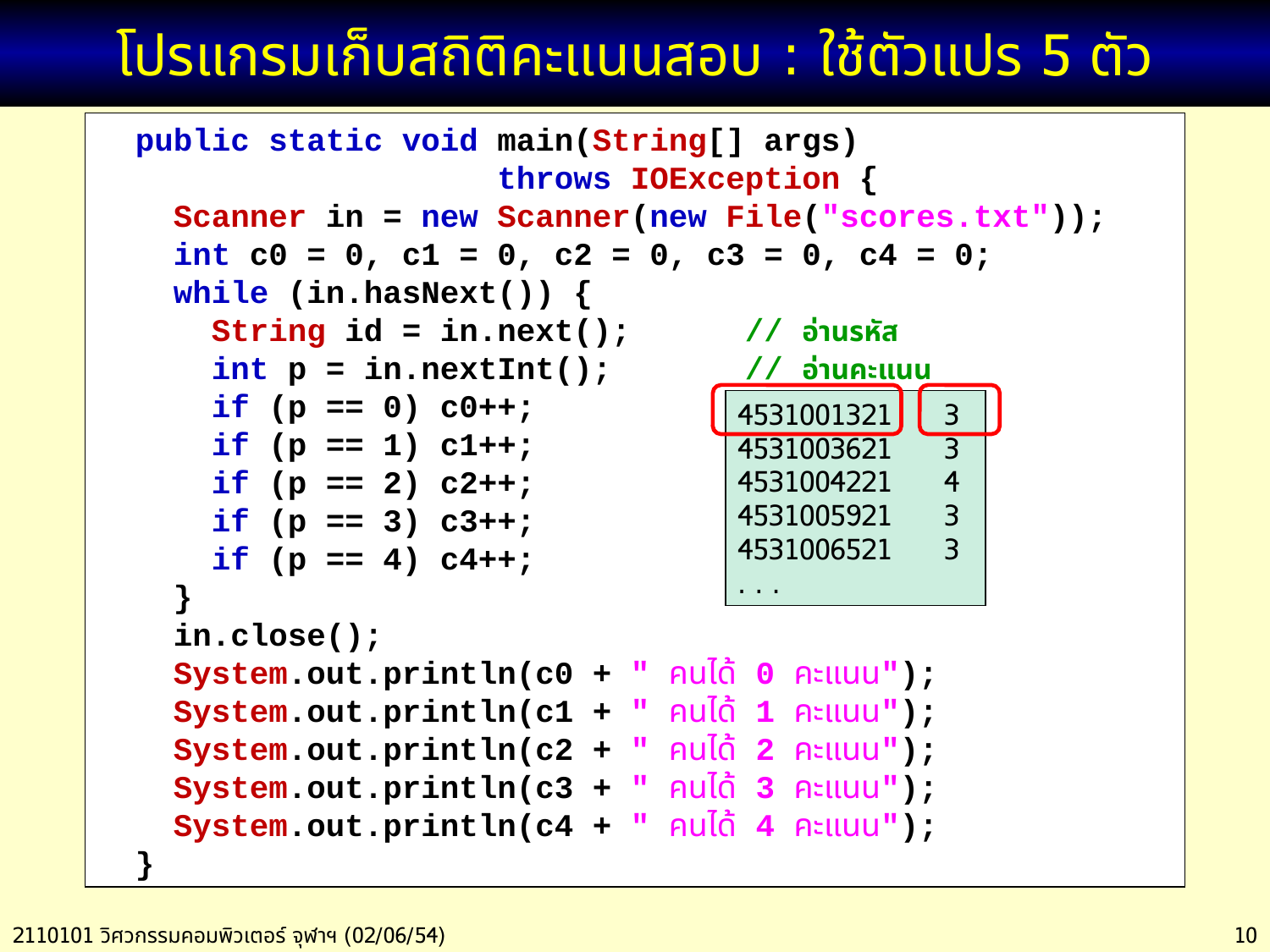

# โปรแกรมเก็บสถิติคะแนนสอบ : ใช้ตัวแปร 5 ตัว
  public static void main(String[] args)
                     throws IOException {
    Scanner in = new Scanner(new File("scores.txt"));
    int c0 = 0, c1 = 0, c2 = 0, c3 = 0, c4 = 0;
    while (in.hasNext()) {
      String id = in.next();      // อ่านรหัส
      int p = in.nextInt();       // อ่านคะแนน
      if (p == 0) c0++;
      if (p == 1) c1++;
      if (p == 2) c2++;
      if (p == 3) c3++;
      if (p == 4) c4++;
    }
    in.close();
    System.out.println(c0 + " คนได้ 0 คะแนน");
    System.out.println(c1 + " คนได้ 1 คะแนน");
    System.out.println(c2 + " คนได้ 2 คะแนน");
    System.out.println(c3 + " คนได้ 3 คะแนน");
    System.out.println(c4 + " คนได้ 4 คะแนน");
  }

4531001321      3
4531003621      3
4531004221      4
4531005921      3
4531006521      3
. . .